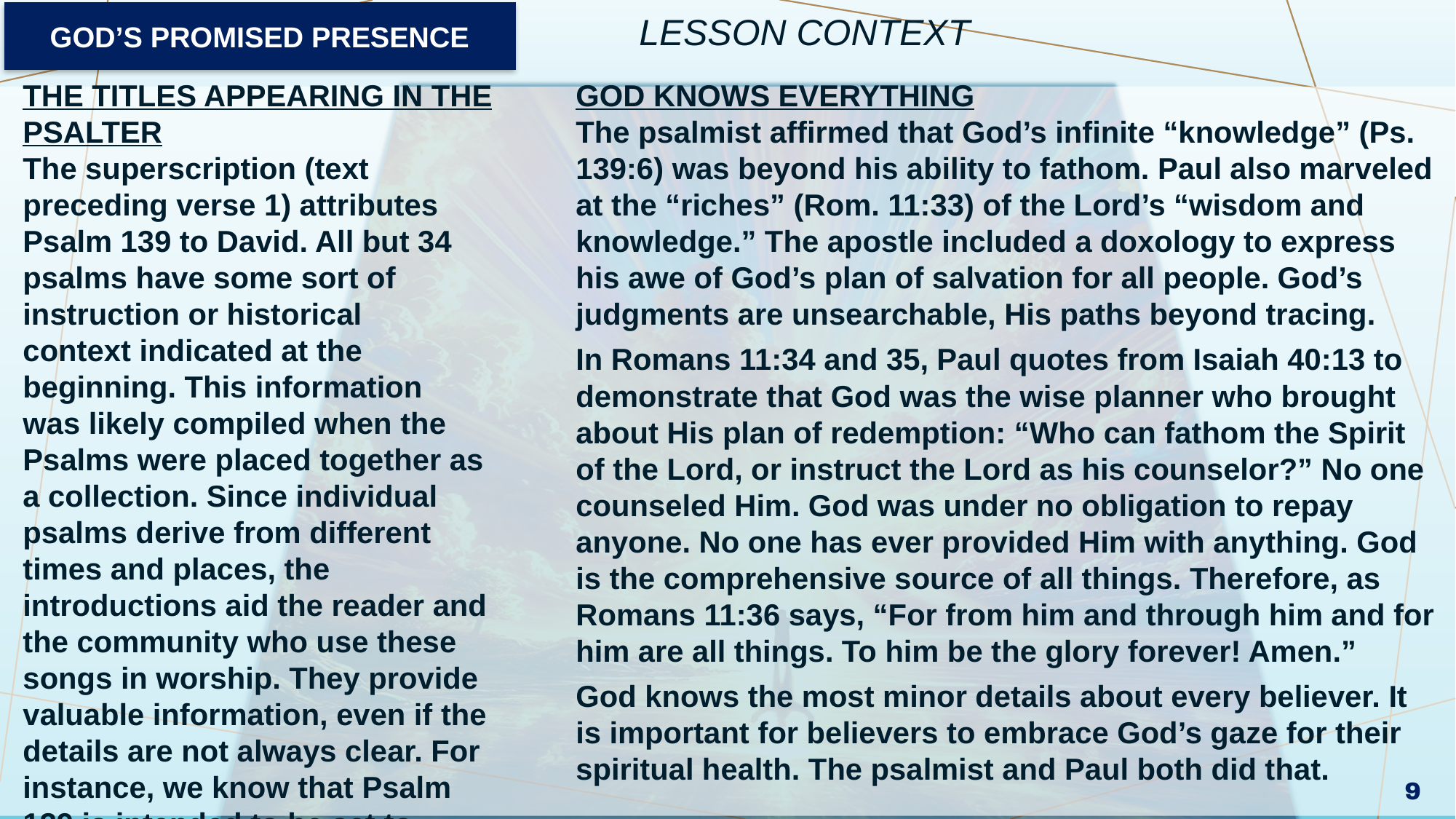

Lesson Context
God’s Promised Presence
The Titles Appearing in the Psalter
The superscription (text preceding verse 1) attributes Psalm 139 to David. All but 34 psalms have some sort of instruction or historical context indicated at the beginning. This information was likely compiled when the Psalms were placed together as a collection. Since individual psalms derive from different times and places, the introductions aid the reader and the community who use these songs in worship. They provide valuable information, even if the details are not always clear. For instance, we know that Psalm 139 is intended to be set to music because the superscription also reads, “For the director of music.”
God Knows Everything
The psalmist affirmed that God’s infinite “knowledge” (Ps. 139:6) was beyond his ability to fathom. Paul also marveled at the “riches” (Rom. 11:33) of the Lord’s “wisdom and knowledge.” The apostle included a doxology to express his awe of God’s plan of salvation for all people. God’s judgments are unsearchable, His paths beyond tracing.

In Romans 11:34 and 35, Paul quotes from Isaiah 40:13 to demonstrate that God was the wise planner who brought about His plan of redemption: “Who can fathom the Spirit of the Lord, or instruct the Lord as his counselor?” No one counseled Him. God was under no obligation to repay anyone. No one has ever provided Him with anything. God is the comprehensive source of all things. Therefore, as Romans 11:36 says, “For from him and through him and for him are all things. To him be the glory forever! Amen.”

God knows the most minor details about every believer. It is important for believers to embrace God’s gaze for their spiritual health. The psalmist and Paul both did that.

9